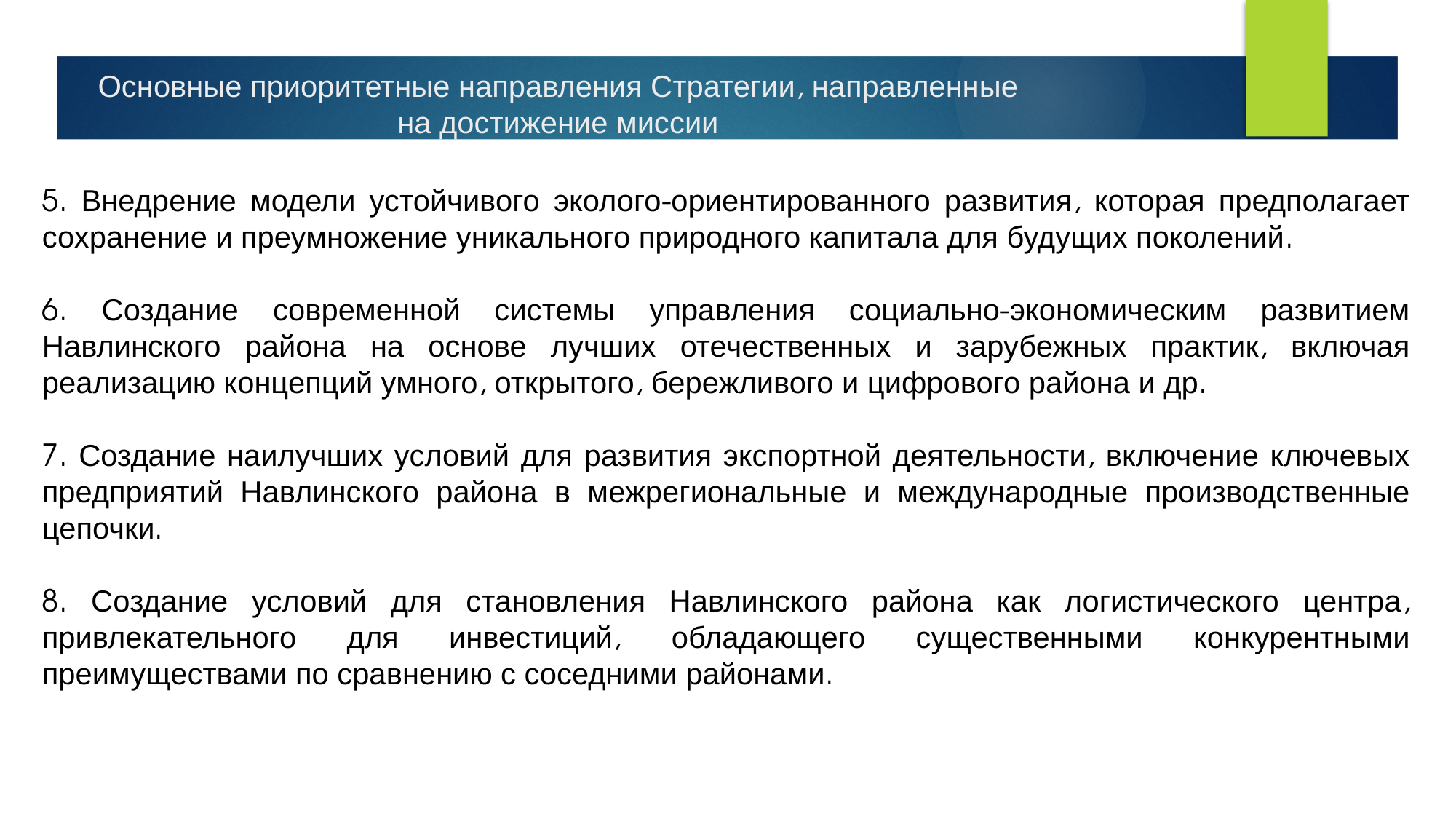

# Основные приоритетные направления Стратегии, направленные на достижение миссии

5. Внедрение модели устойчивого эколого-ориентированного развития, которая предполагает сохранение и преумножение уникального природного капитала для будущих поколений.

6. Создание современной системы управления социально-экономическим развитием Навлинского района на основе лучших отечественных и зарубежных практик, включая реализацию концепций умного, открытого, бережливого и цифрового района и др.

7. Создание наилучших условий для развития экспортной деятельности, включение ключевых предприятий Навлинского района в межрегиональные и международные производственные цепочки.

8. Создание условий для становления Навлинского района как логистического центра, привлекательного для инвестиций, обладающего существенными конкурентными преимуществами по сравнению с соседними районами.